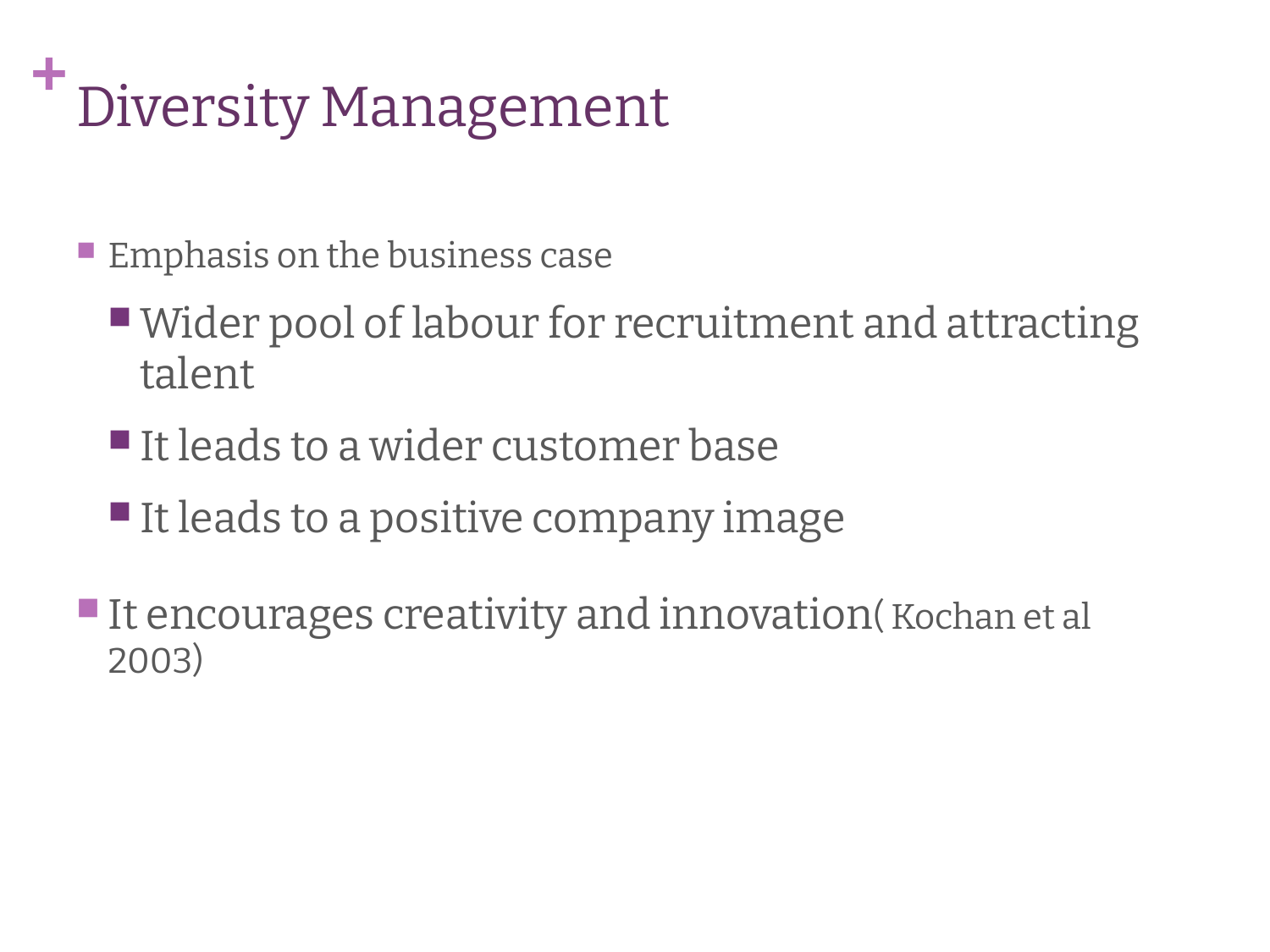

# Diversity Management
Emphasis on the business case
Wider pool of labour for recruitment and attracting talent
It leads to a wider customer base
It leads to a positive company image
It encourages creativity and innovation( Kochan et al 2003)